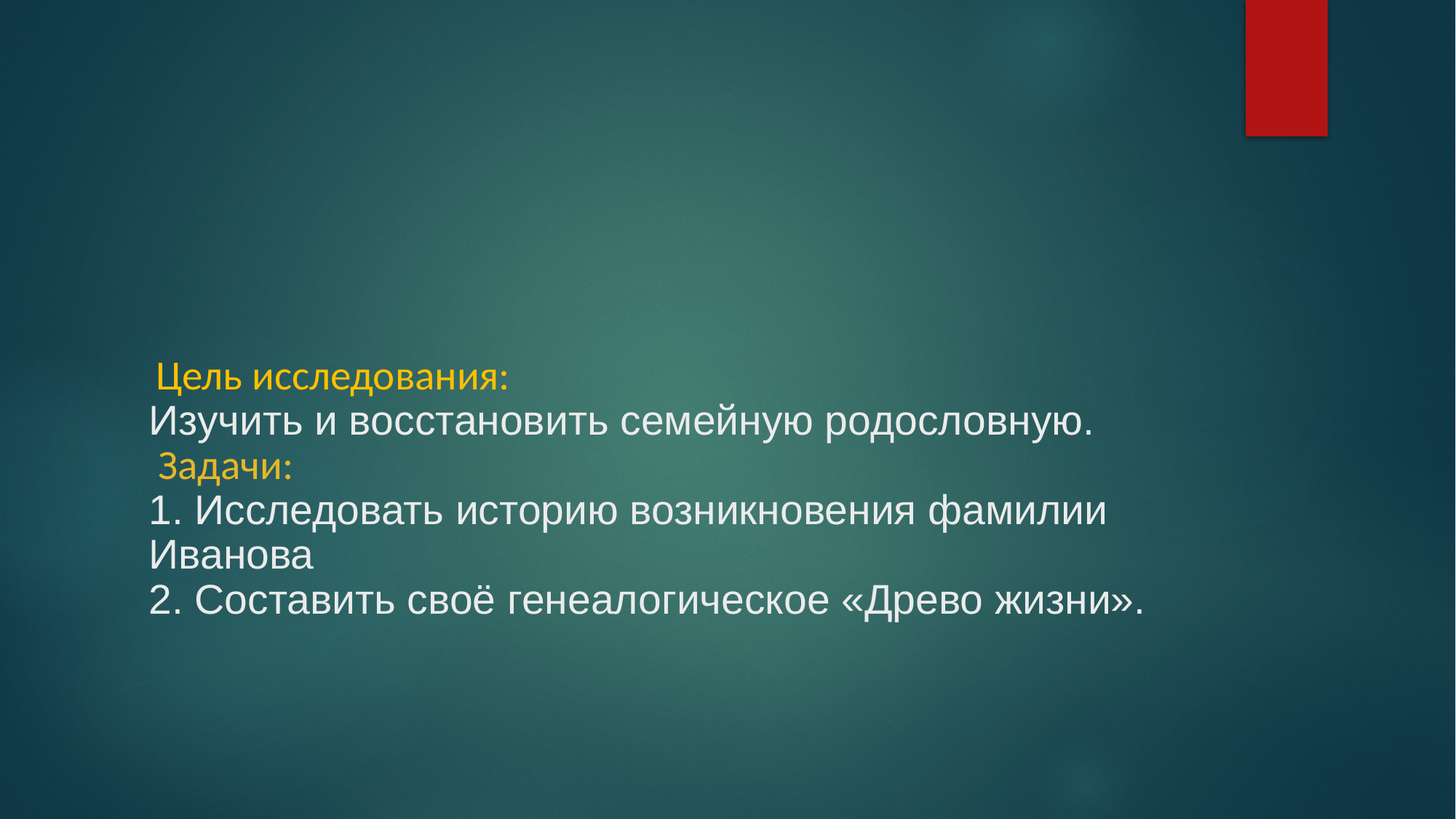

# Цель исследования: Изучить и восстановить семейную родословную. Задачи: 1. Исследовать историю возникновения фамилии Иванова 2. Составить своё генеалогическое «Древо жизни».